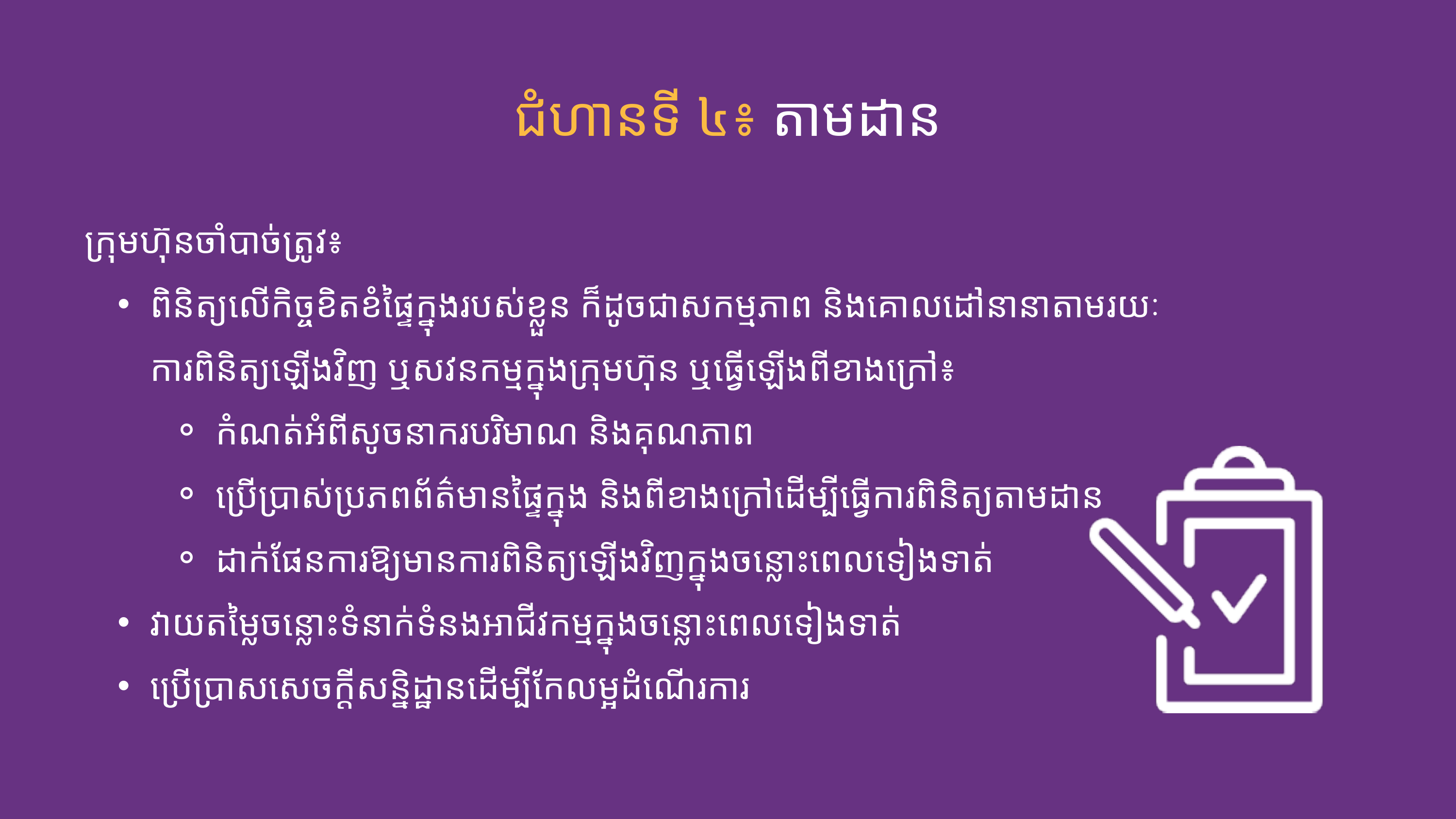

ជំហាន​ទី ៤៖ តាមដាន​
ក្រុម​ហ៊ុន​ចាំបាច់​ត្រូវ៖
ពិនិត្យ​លើ​កិច្ចខិតខំ​ផ្ទៃ​ក្នុងរបស់ខ្លួន​ ក៏ដូចជា​សកម្មភាព និង​គោលដៅ​នានាតាម​រយៈ​ការ​ពិនិត្យ​ឡើងវិញ ឬ​សវនកម្មក្នុង​ក្រុម​ហ៊ុន ឬធ្វើ​ឡើងពីខាង​ក្រៅ៖
កំណត់​អំពីសូចនាករបរិមាណ និងគុណភាព
ប្រើប្រាស់​ប្រភព​ព័ត៌មាន​ផ្ទៃ​ក្នុង និងពីខាង​ក្រៅ​ដើម្បីធ្វើ​ការ​ពិនិត្យ​តាមដាន
ដាក់​ផែនការ​ឱ្យមាន​ការ​ពិនិត្យ​ឡើងវិញក្នុង​ចន្លោះ​ពេល​ទៀង​ទាត់
វាយតម្លៃ​ចន្លោះ​ទំនាក់​ទំនងអាជីវកម្ម​ក្នុង​ចន្លោះ​ពេល​ទៀង​ទាត់​
ប្រើប្រាសសេចក្ដី​សន្និដ្ឋាន​ដើម្បី​កែលម្អដំណើរការ​